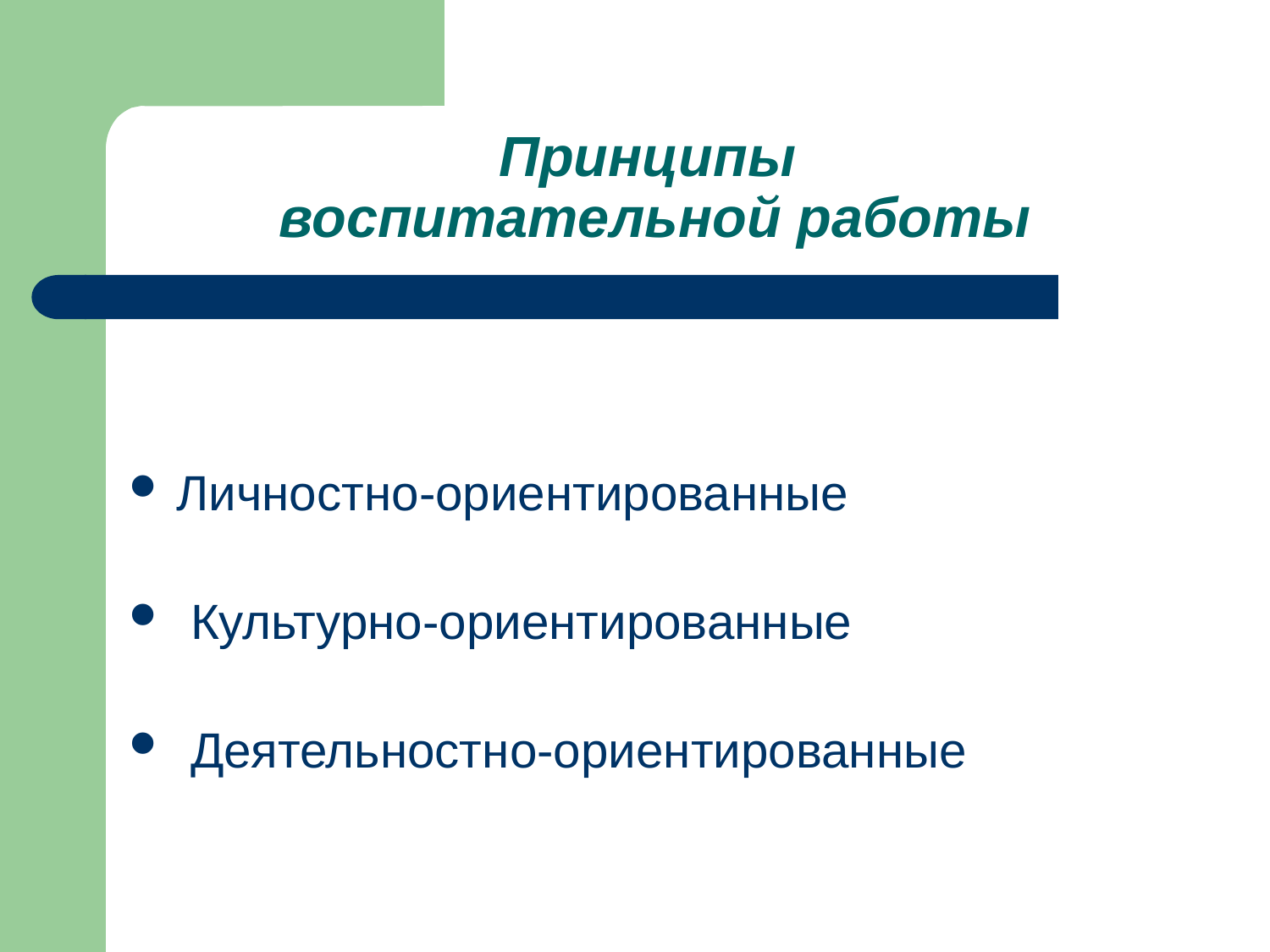

# Принципы воспитательной работы
Личностно-ориентированные
 Культурно-ориентированные
 Деятельностно-ориентированные